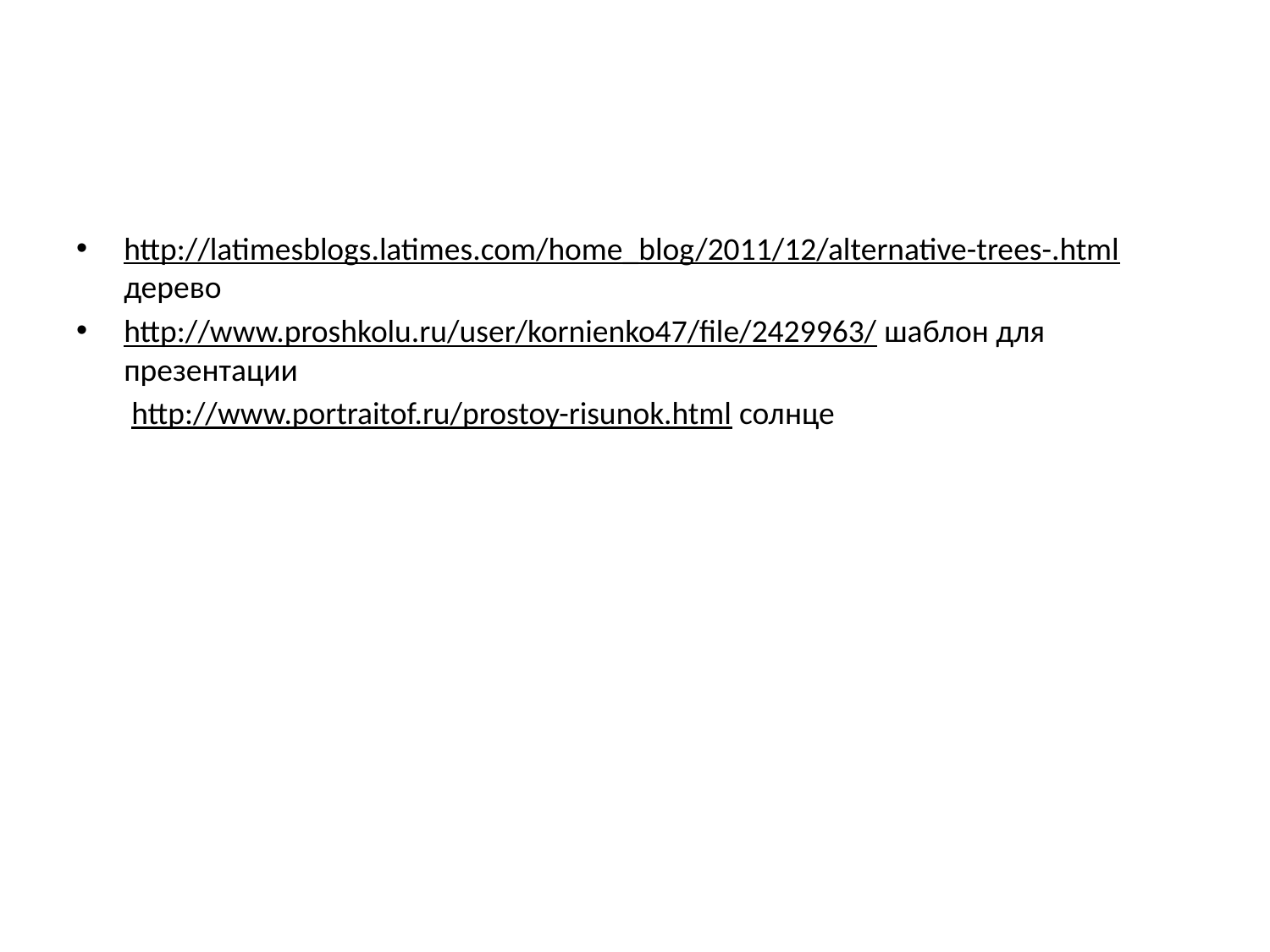

#
http://latimesblogs.latimes.com/home_blog/2011/12/alternative-trees-.html дерево
http://www.proshkolu.ru/user/kornienko47/file/2429963/ шаблон для презентации

http://www.portraitof.ru/prostoy-risunok.html солнце